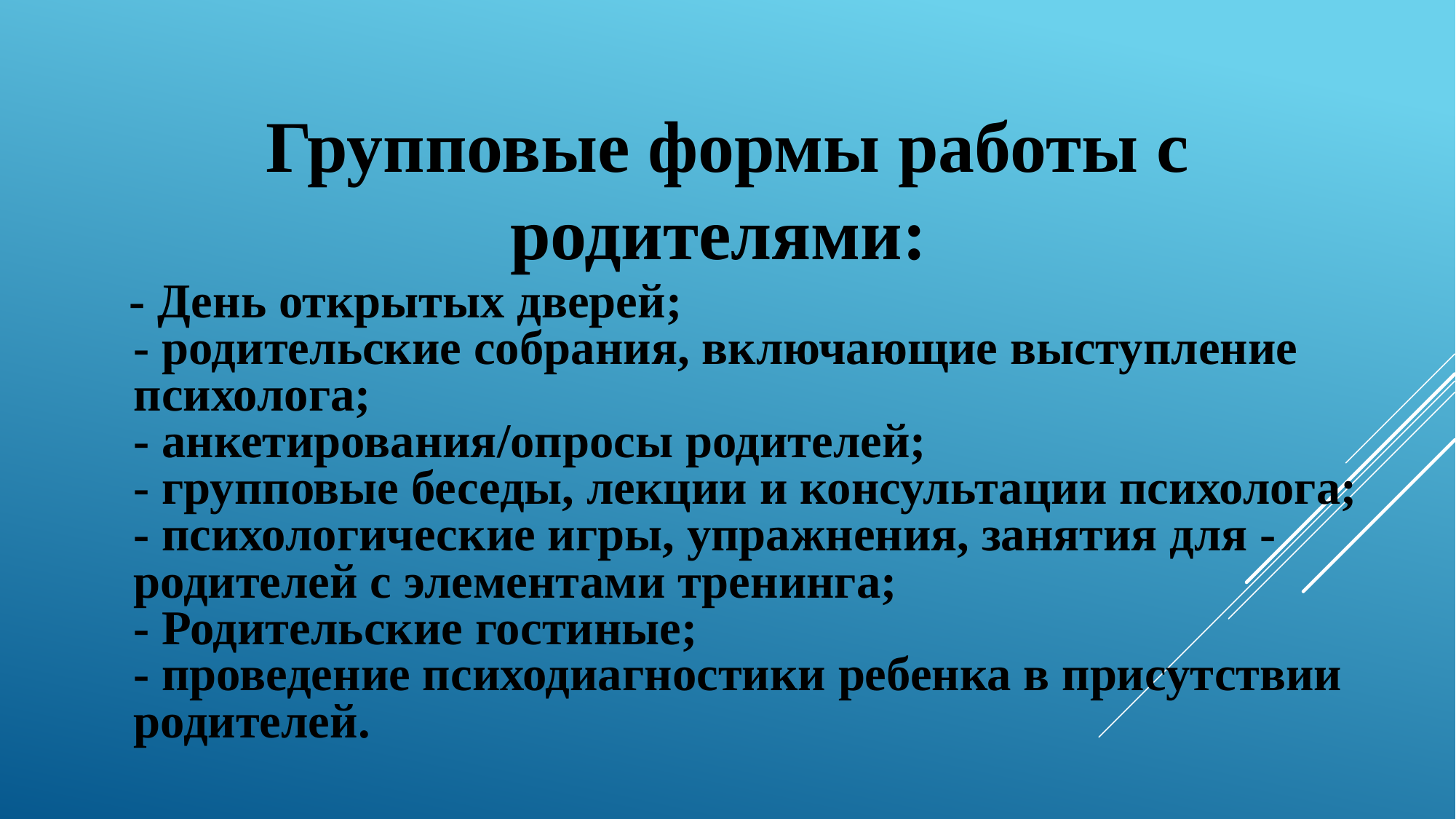

Групповые формы работы с родителями:
# - День открытых дверей; - родительские собрания, включающие выступление психолога; - анкетирования/опросы родителей; - групповые беседы, лекции и консультации психолога; - психологические игры, упражнения, занятия для - родителей с элементами тренинга; - Родительские гостиные; - проведение психодиагностики ребенка в присутствии родителей.